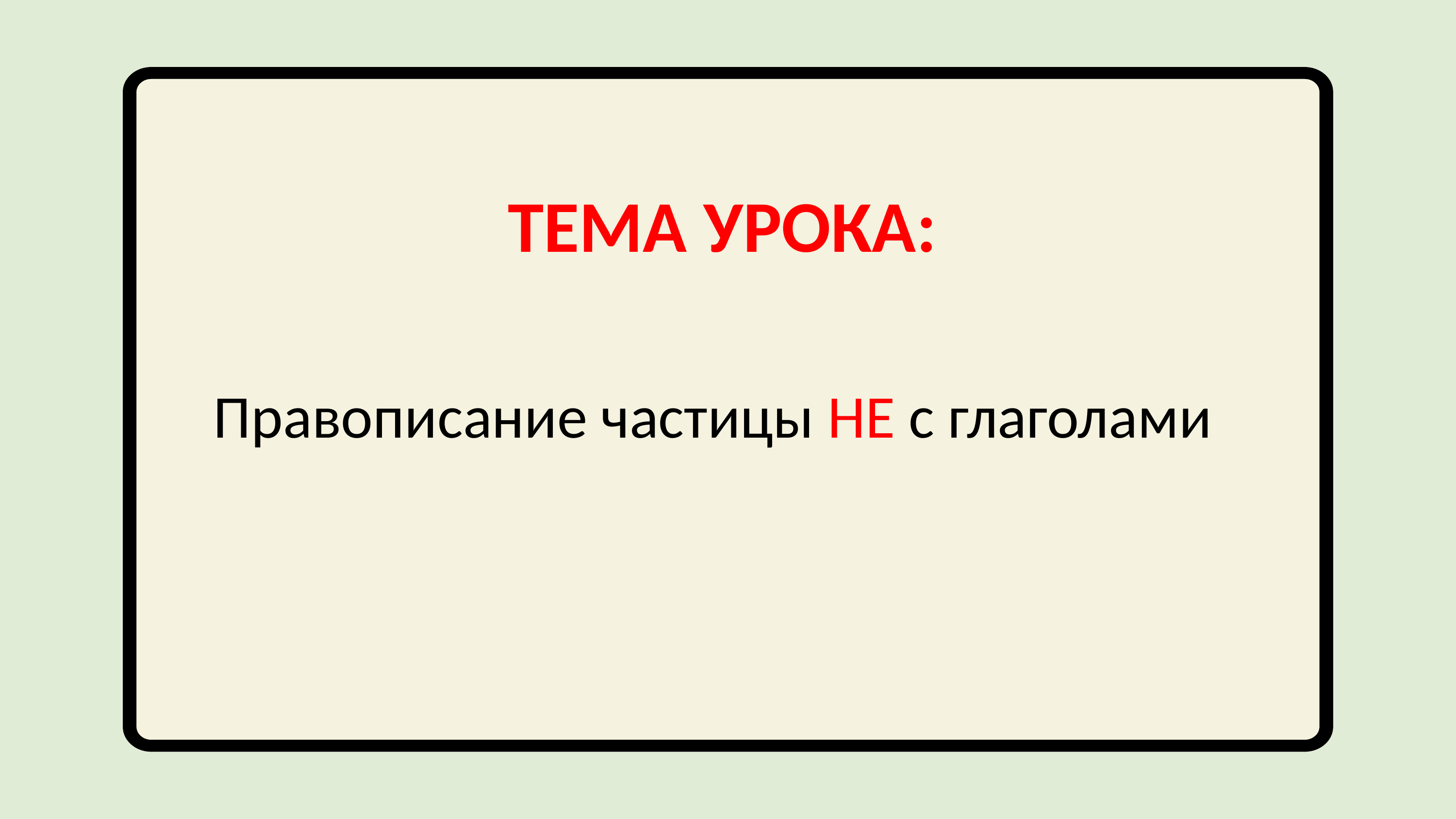

ТЕМА УРОКА:
Правописание частицы НЕ с глаголами